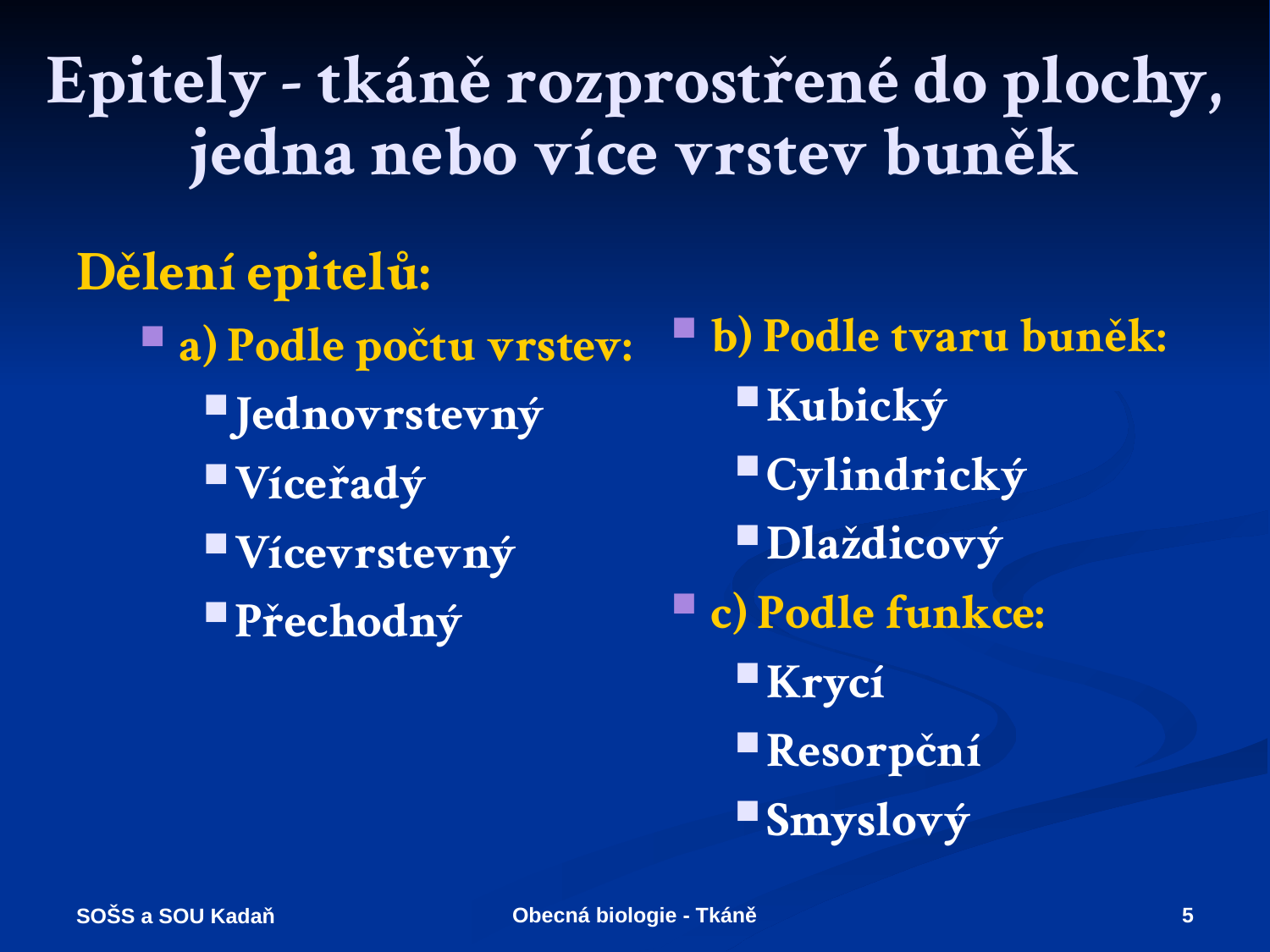

# Epitely - tkáně rozprostřené do plochy, jedna nebo více vrstev buněk
Dělení epitelů:
a) Podle počtu vrstev:
Jednovrstevný
Víceřadý
Vícevrstevný
Přechodný
b) Podle tvaru buněk:
Kubický
Cylindrický
Dlaždicový
c) Podle funkce:
Krycí
Resorpční
Smyslový
Obecná biologie - Tkáně
5
SOŠS a SOU Kadaň